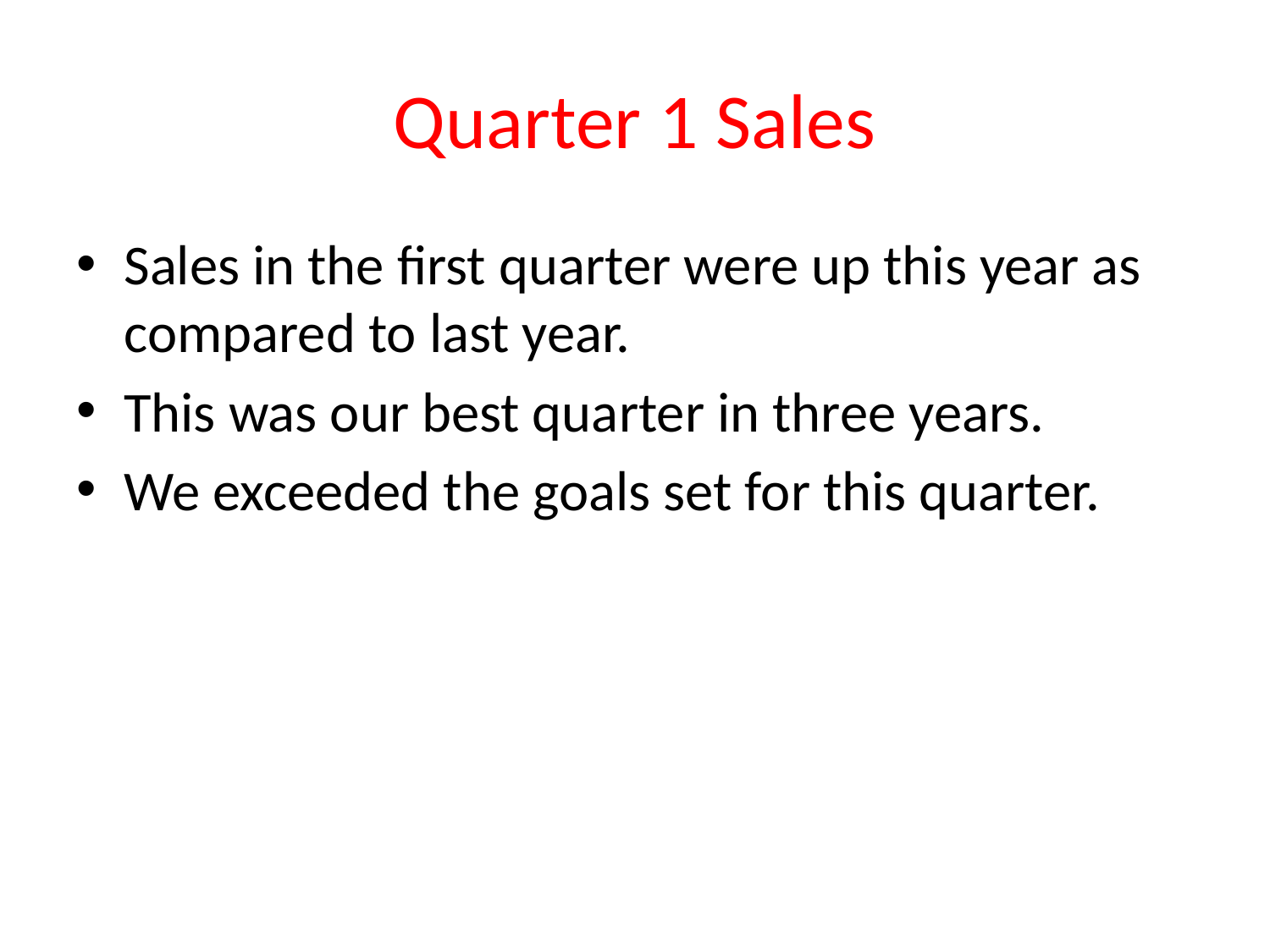

# Quarter 1 Sales
Sales in the first quarter were up this year as compared to last year.
This was our best quarter in three years.
We exceeded the goals set for this quarter.